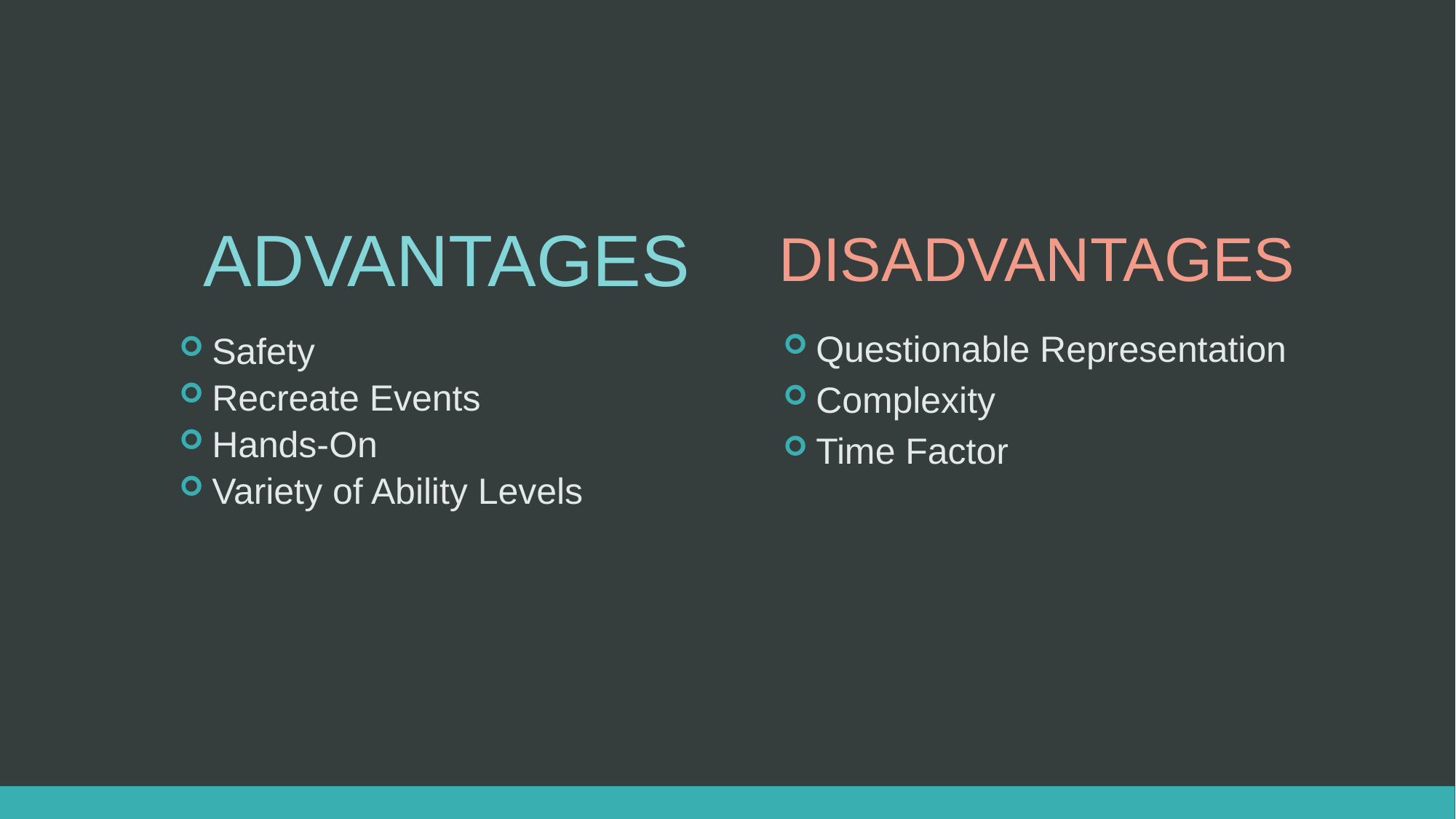

Disadvantages
Advantages
Questionable Representation
Complexity
Time Factor
Safety
Recreate Events
Hands-On
Variety of Ability Levels